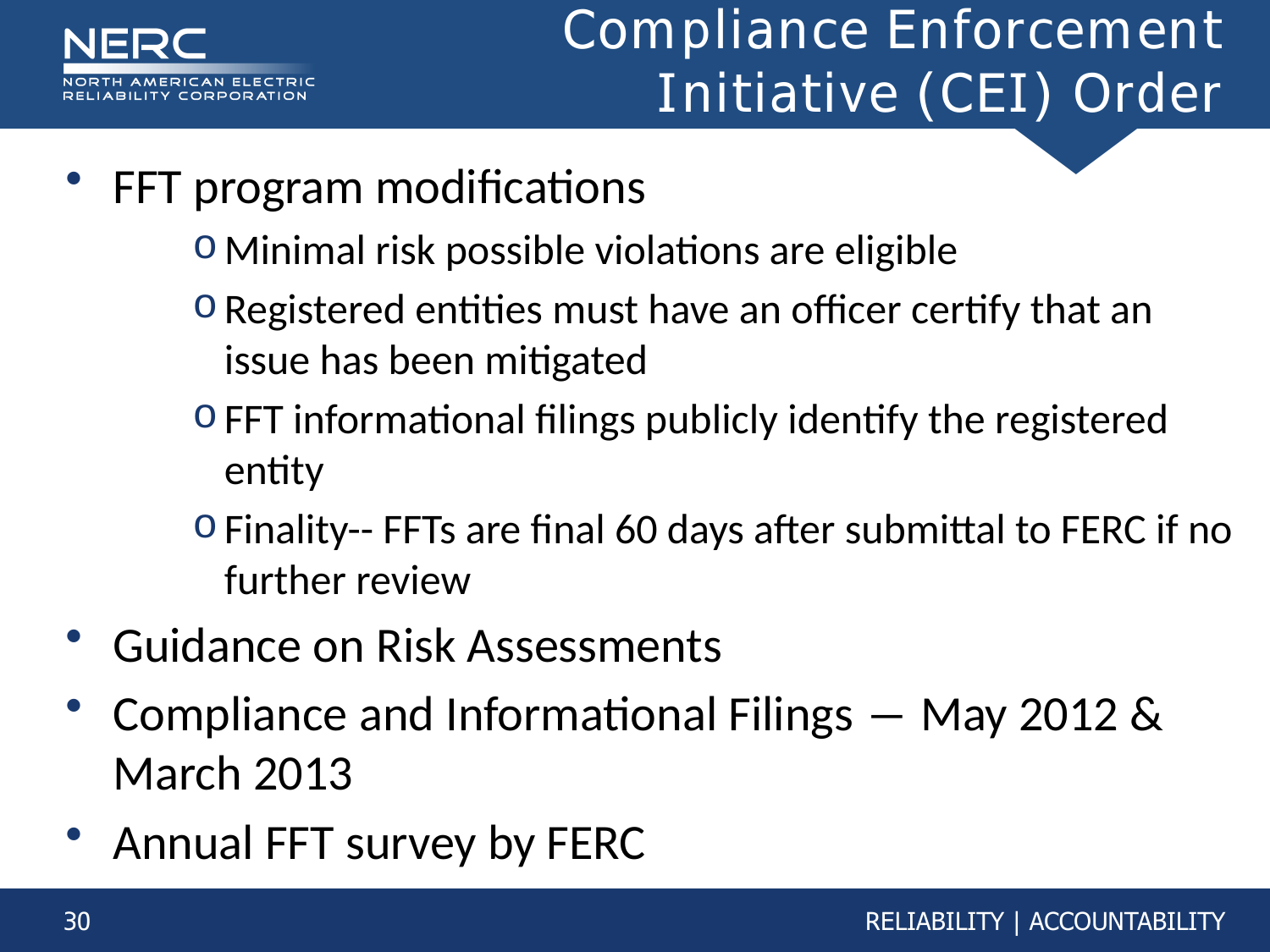

# Compliance Enforcement Initiative (CEI) Order
FFT program modifications
Minimal risk possible violations are eligible
Registered entities must have an officer certify that an issue has been mitigated
FFT informational filings publicly identify the registered entity
Finality-- FFTs are final 60 days after submittal to FERC if no further review
Guidance on Risk Assessments
Compliance and Informational Filings ― May 2012 & March 2013
Annual FFT survey by FERC